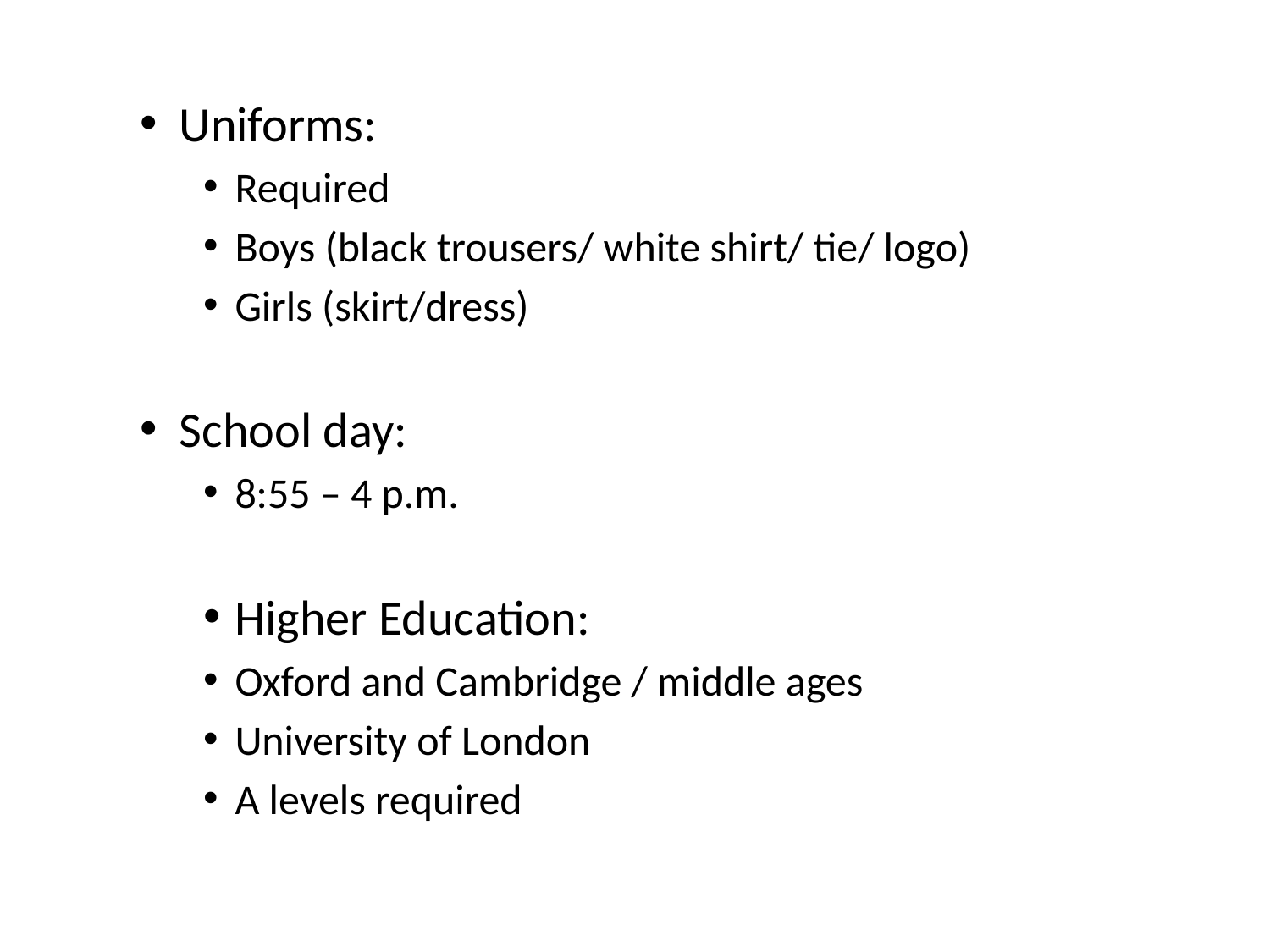

Uniforms:
Required
Boys (black trousers/ white shirt/ tie/ logo)
Girls (skirt/dress)

School day:
8:55 – 4 p.m.

Higher Education:
Oxford and Cambridge / middle ages
University of London
A levels required